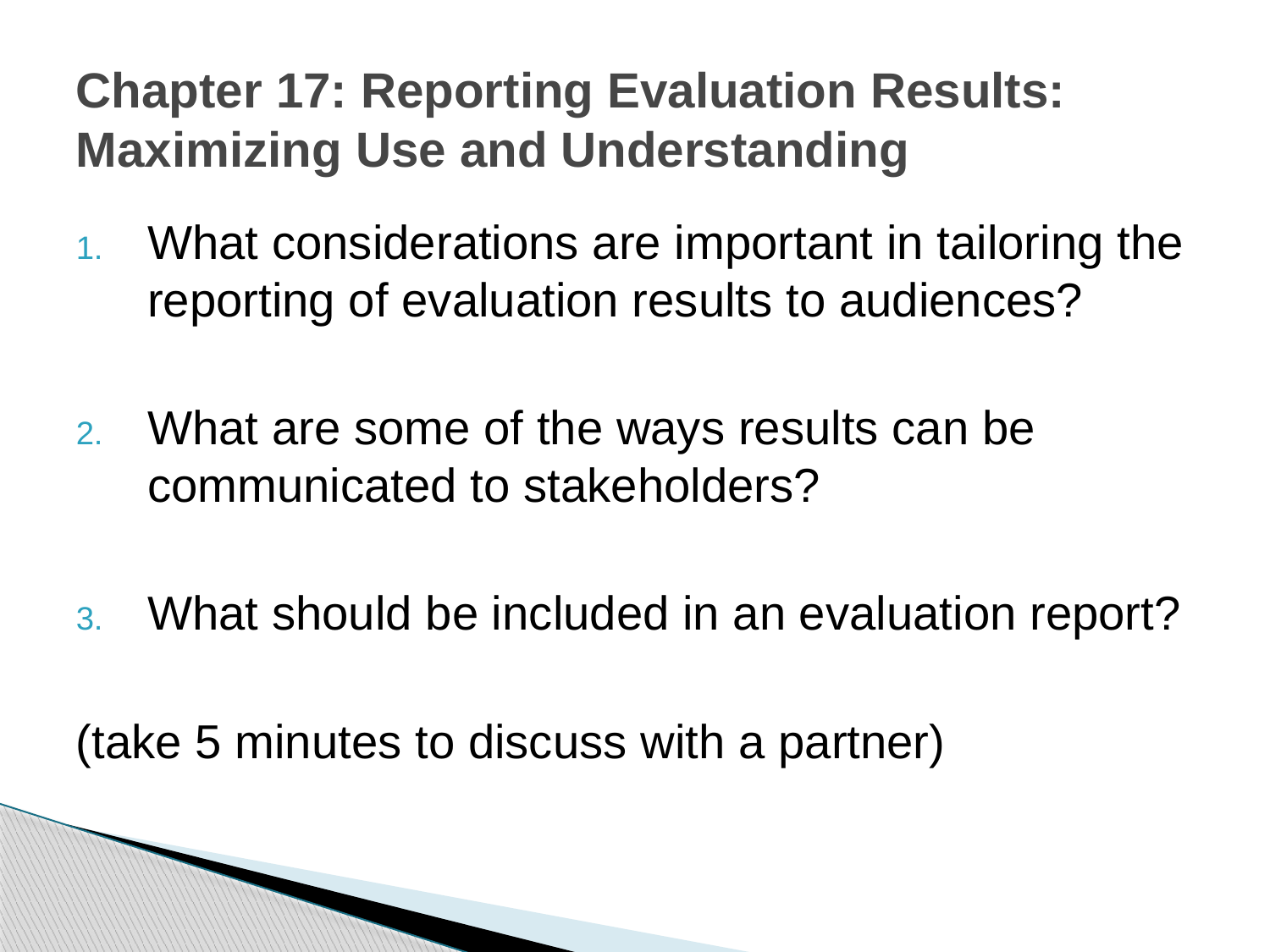

# Chapter 17: Reporting Evaluation Results: Maximizing Use and Understanding
What considerations are important in tailoring the reporting of evaluation results to audiences?

What are some of the ways results can be communicated to stakeholders?

What should be included in an evaluation report?

(take 5 minutes to discuss with a partner)